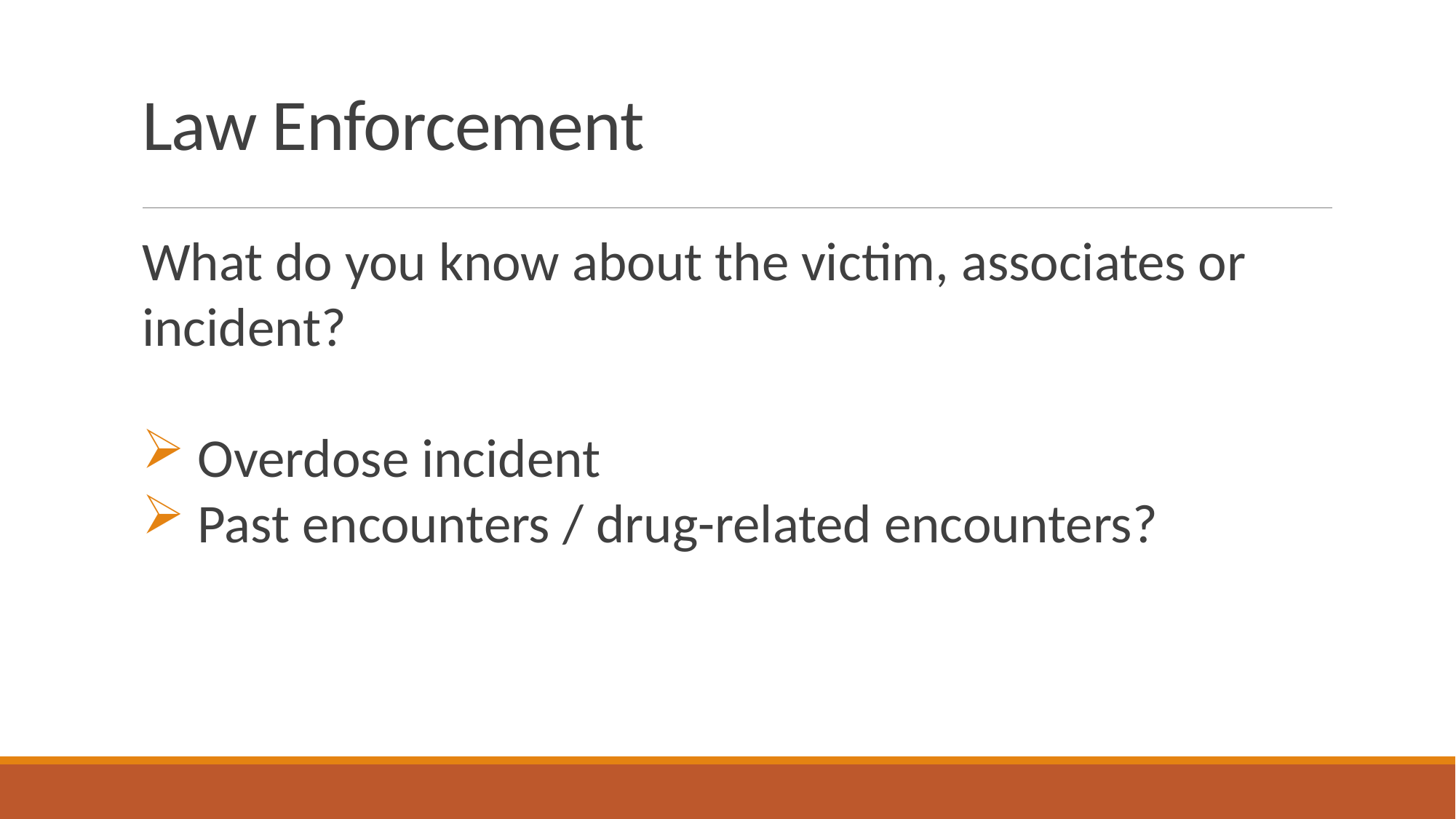

# Law Enforcement
What do you know about the victim, associates or incident?

 Overdose incident
 Past encounters / drug-related encounters?